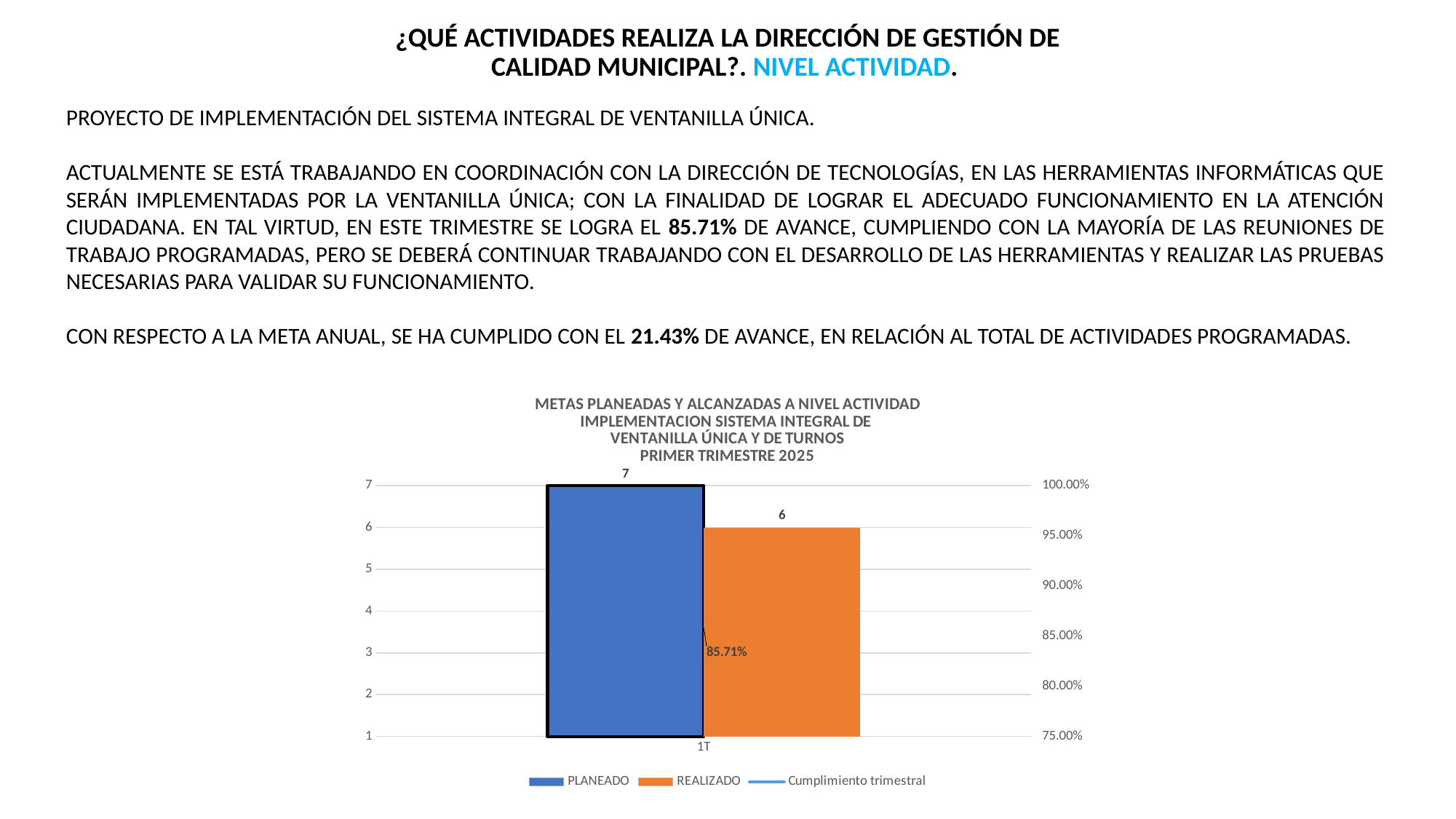

¿QUÉ ACTIVIDADES REALIZA LA DIRECCIÓN DE GESTIÓN DE CALIDAD MUNICIPAL?. NIVEL ACTIVIDAD.
PROYECTO DE IMPLEMENTACIÓN DEL SISTEMA INTEGRAL DE VENTANILLA ÚNICA.

ACTUALMENTE SE ESTÁ TRABAJANDO EN COORDINACIÓN CON LA DIRECCIÓN DE TECNOLOGÍAS, EN LAS HERRAMIENTAS INFORMÁTICAS QUE SERÁN IMPLEMENTADAS POR LA VENTANILLA ÚNICA; CON LA FINALIDAD DE LOGRAR EL ADECUADO FUNCIONAMIENTO EN LA ATENCIÓN CIUDADANA. EN TAL VIRTUD, EN ESTE TRIMESTRE SE LOGRA EL 85.71% DE AVANCE, CUMPLIENDO CON LA MAYORÍA DE LAS REUNIONES DE TRABAJO PROGRAMADAS, PERO SE DEBERÁ CONTINUAR TRABAJANDO CON EL DESARROLLO DE LAS HERRAMIENTAS Y REALIZAR LAS PRUEBAS NECESARIAS PARA VALIDAR SU FUNCIONAMIENTO.

CON RESPECTO A LA META ANUAL, SE HA CUMPLIDO CON EL 21.43% DE AVANCE, EN RELACIÓN AL TOTAL DE ACTIVIDADES PROGRAMADAS.

### Chart: METAS PLANEADAS Y ALCANZADAS A NIVEL ACTIVIDAD
IMPLEMENTACION SISTEMA INTEGRAL DE
VENTANILLA ÚNICA Y DE TURNOS
PRIMER TRIMESTRE 2025

| Category | PLANEADO | REALIZADO | Cumplimiento trimestral |
|---|---|---|---|
| 1T | 7.0 | 6.0 | 0.8571428571428571 |